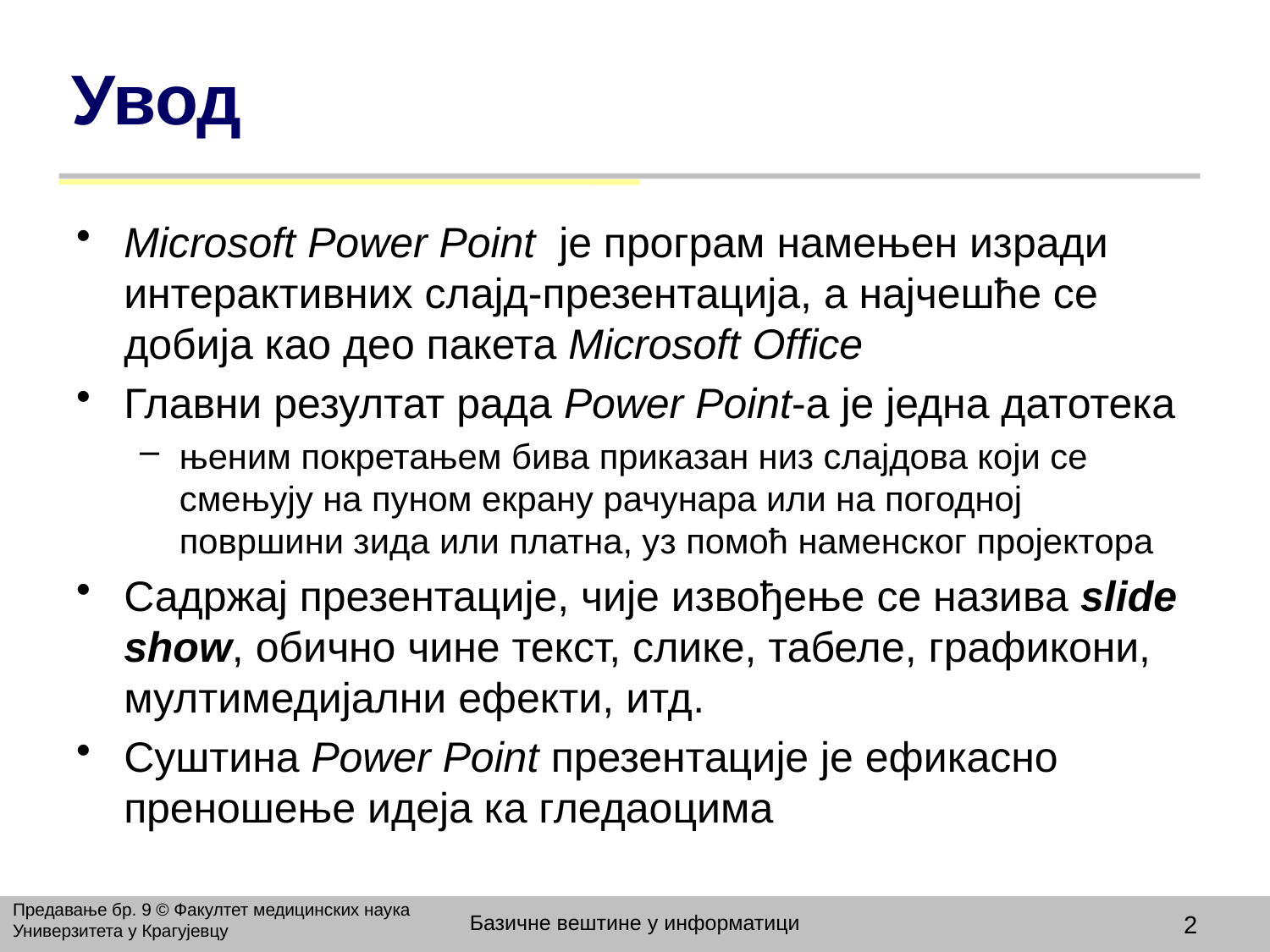

# Увод
Microsoft Power Point  је програм намењен изради интерактивних слајд-презентација, а најчешће се  добија као део пакета Microsoft Office
Главни резултат рада Power Point-а је једна датотека
њеним покретањем бива приказан низ слајдова који се смењују на пуном екрану рачунара или на погодној површини зида или платна, уз помоћ наменског пројектора
Садржај презентације, чије извођење се назива slide show, обично чине текст, слике, табеле, графикони, мултимедијални ефекти, итд.
Суштина Power Point презентације је ефикасно преношење идеја ка гледаоцима
Предавање бр. 9 © Факултет медицинских наука Универзитета у Крагујевцу
Базичне вештине у информатици
2